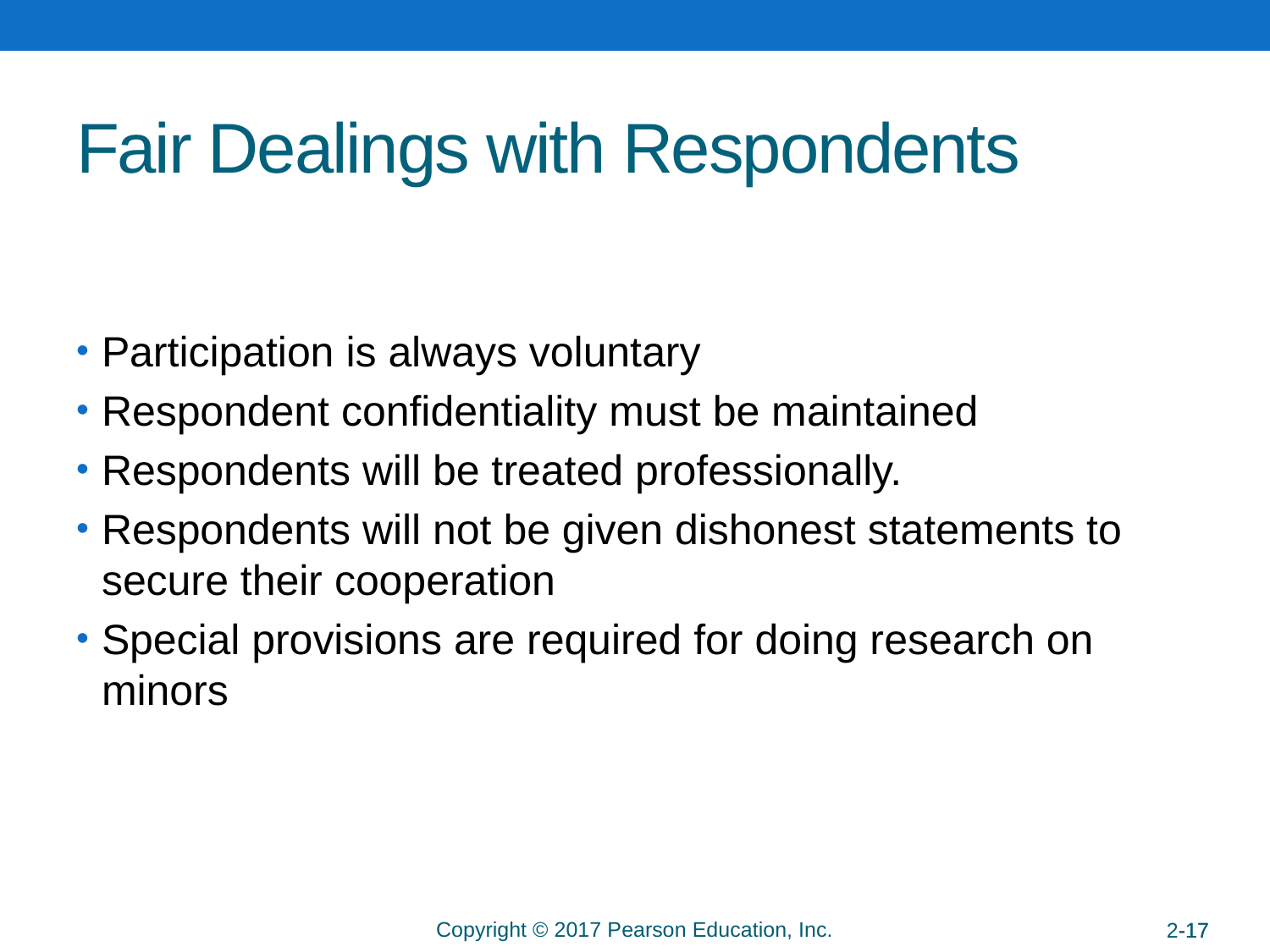

# Fair Dealings with Respondents
Participation is always voluntary
Respondent confidentiality must be maintained
Respondents will be treated professionally.
Respondents will not be given dishonest statements to secure their cooperation
Special provisions are required for doing research on minors